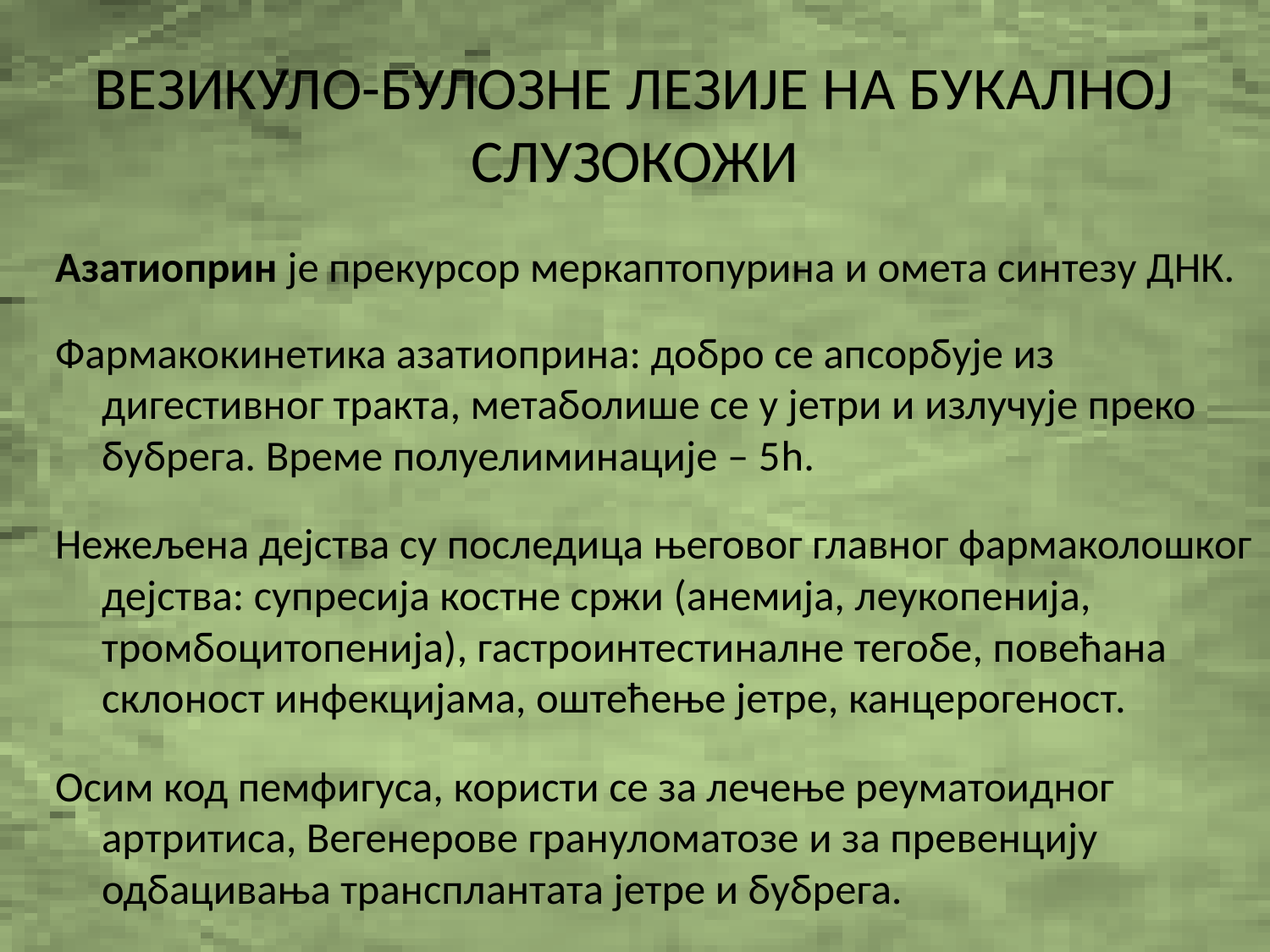

# ВЕЗИКУЛО-БУЛОЗНЕ ЛЕЗИЈЕ НА БУКАЛНОЈ СЛУЗОКОЖИ
Азатиоприн је прекурсор меркаптопурина и омета синтезу ДНК.

Фармакокинетика азатиоприна: добро се апсорбује из дигестивног тракта, метаболише се у јетри и излучује преко бубрега. Време полуелиминације – 5h.

Нежељена дејства су последица његовог главног фармаколошког дејства: супресија костне сржи (анемија, леукопенија, тромбоцитопенија), гастроинтестиналне тегобе, повећана склоност инфекцијама, оштећење јетре, канцерогеност.

Осим код пемфигуса, користи се за лечење реуматоидног артритиса, Вегенерове грануломатозе и за превенцију одбацивања трансплантата јетре и бубрега.